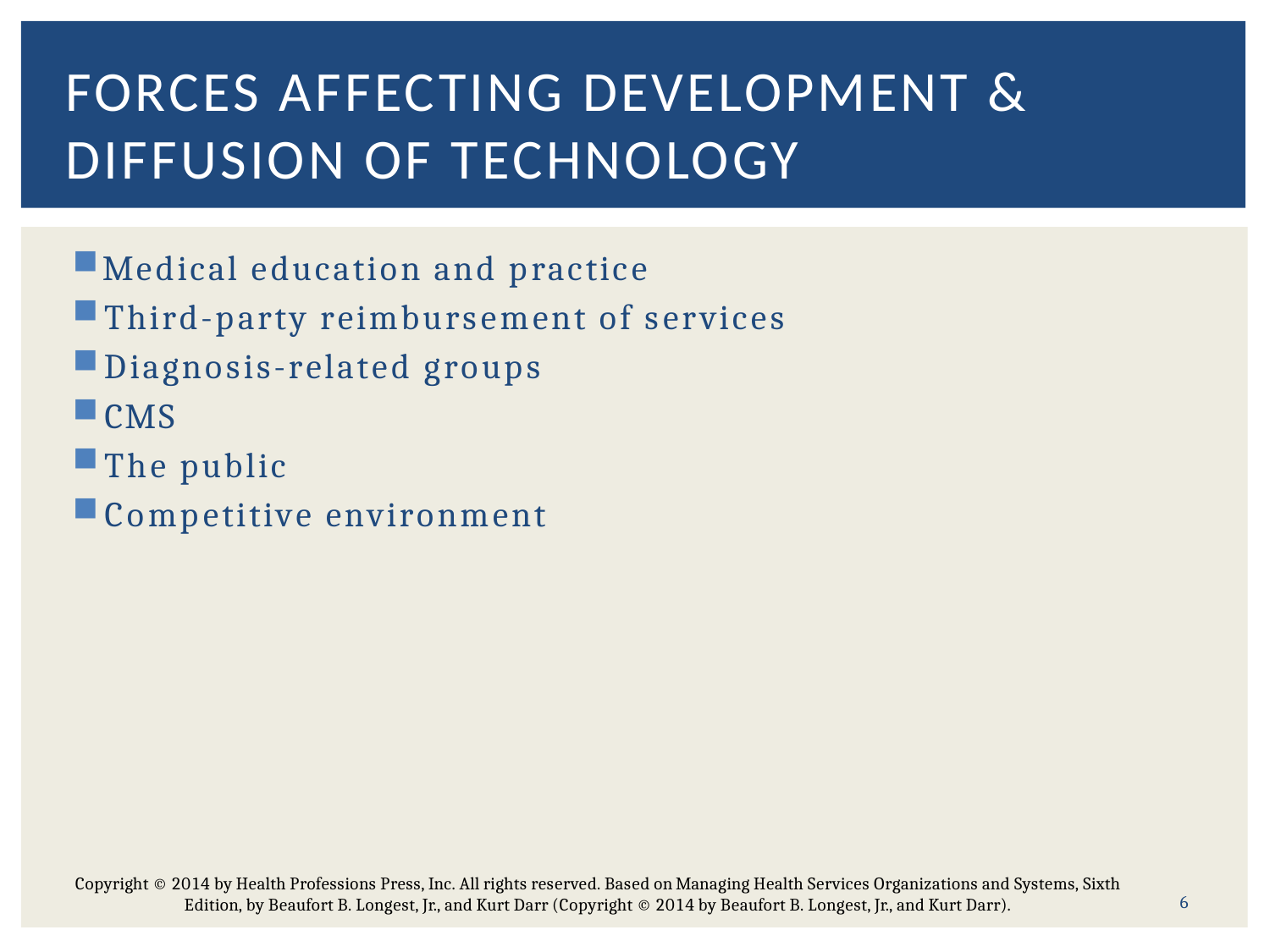

# FORCES AFFECTING DEVELOPMENT & DIFFUSION OF TECHNOLOGY
Medical education and practice
Third-party reimbursement of services
Diagnosis-related groups
CMS
The public
Competitive environment
Copyright © 2014 by Health Professions Press, Inc. All rights reserved. Based on Managing Health Services Organizations and Systems, Sixth Edition, by Beaufort B. Longest, Jr., and Kurt Darr (Copyright © 2014 by Beaufort B. Longest, Jr., and Kurt Darr).
6